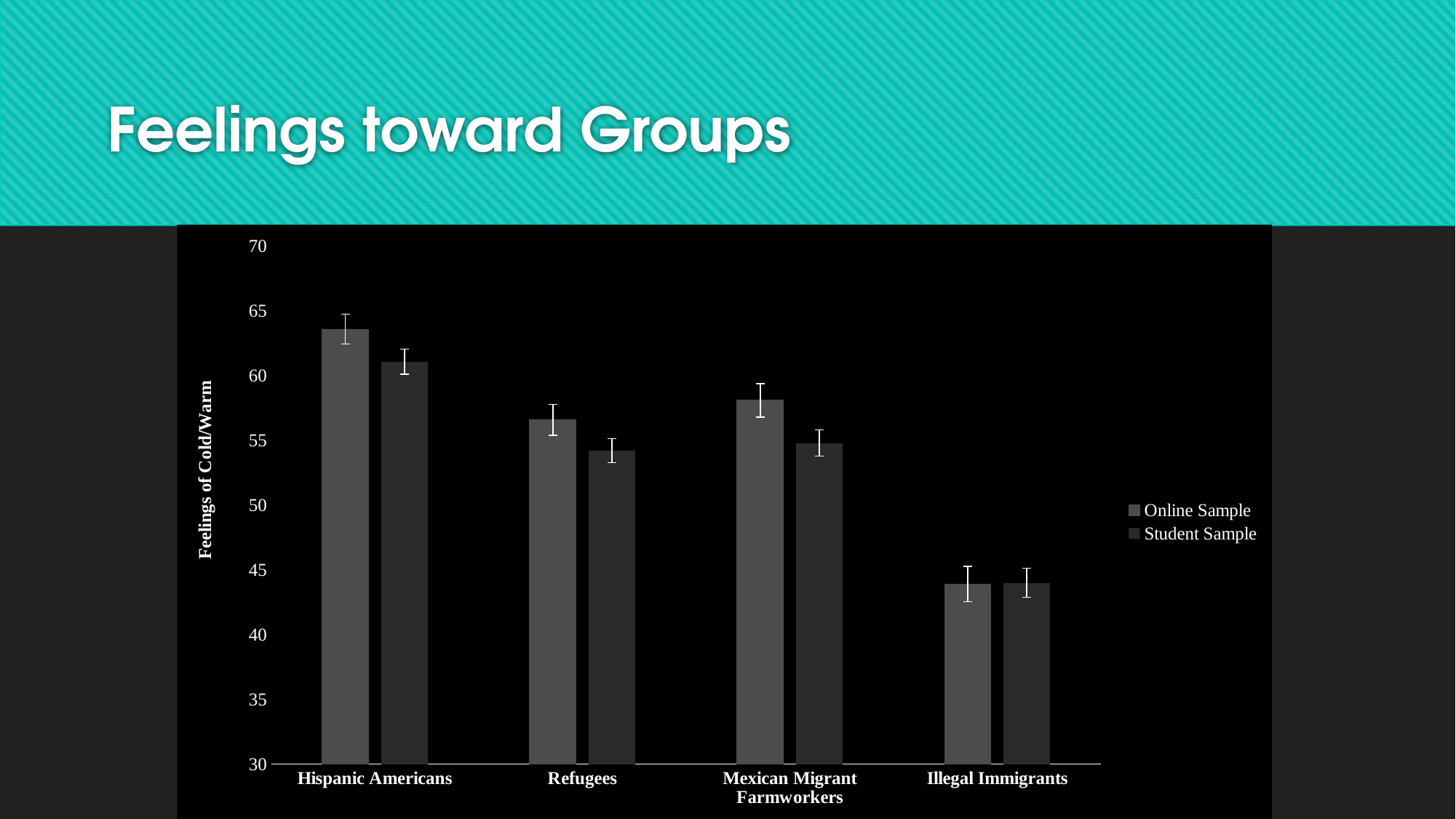

# Feelings toward Groups

### Chart

| Category | Online Sample | Student Sample |
|---|---|---|
| Hispanic Americans | 63.6 | 61.08 |
| Refugees | 56.6 | 54.2 |
| Mexican Migrant Farmworkers | 58.1 | 54.8 |
| Illegal Immigrants | 43.9 | 44.0 |